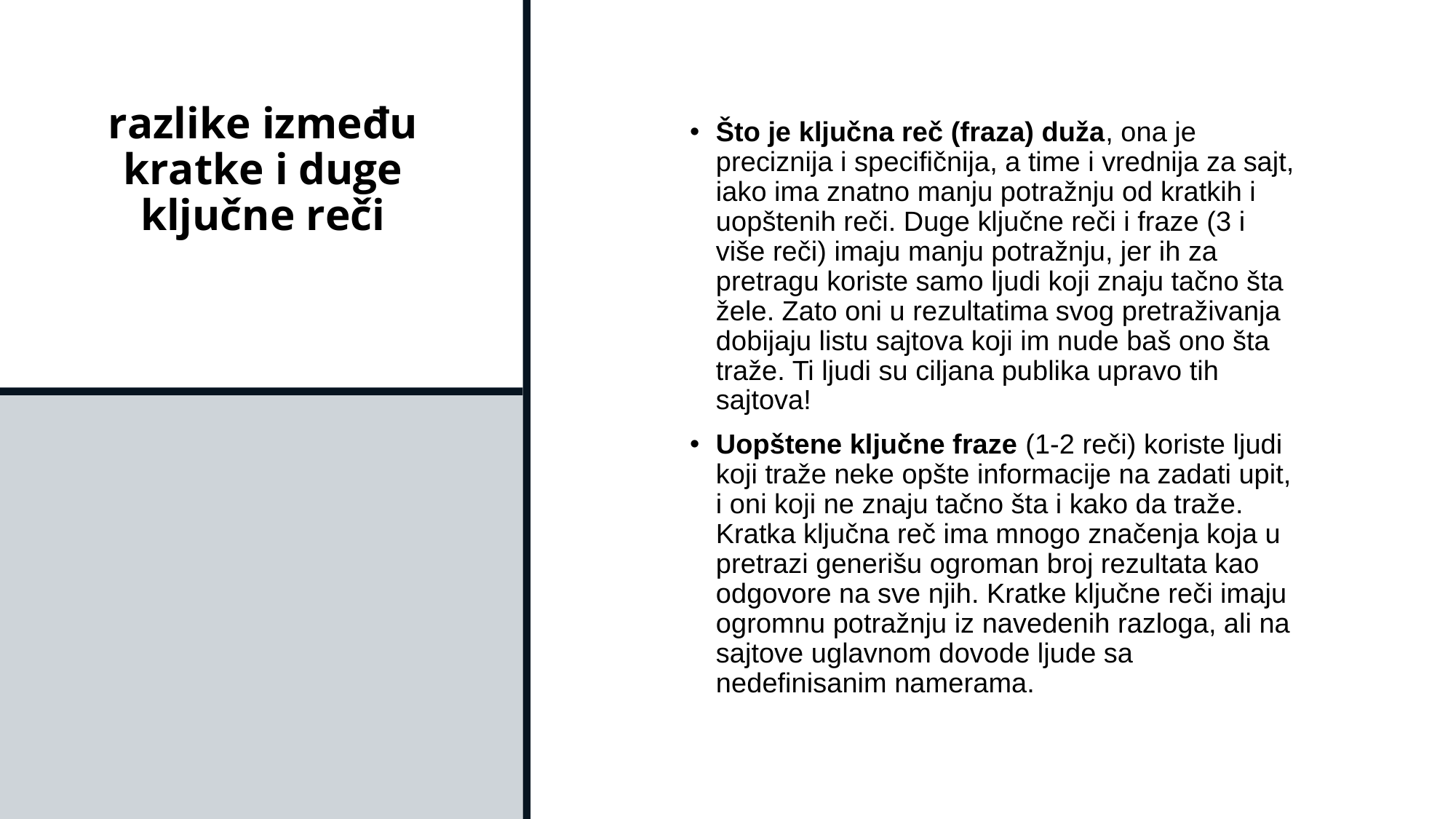

# razlike između kratke i duge ključne reči
Što je ključna reč (fraza) duža, ona je preciznija i specifičnija, a time i vrednija za sajt, iako ima znatno manju potražnju od kratkih i uopštenih reči. Duge ključne reči i fraze (3 i više reči) imaju manju potražnju, jer ih za pretragu koriste samo ljudi koji znaju tačno šta žele. Zato oni u rezultatima svog pretraživanja dobijaju listu sajtova koji im nude baš ono šta traže. Ti ljudi su ciljana publika upravo tih sajtova!
Uopštene ključne fraze (1-2 reči) koriste ljudi koji traže neke opšte informacije na zadati upit, i oni koji ne znaju tačno šta i kako da traže. Kratka ključna reč ima mnogo značenja koja u pretrazi generišu ogroman broj rezultata kao odgovore na sve njih. Kratke ključne reči imaju ogromnu potražnju iz navedenih razloga, ali na sajtove uglavnom dovode ljude sa nedefinisanim namerama.